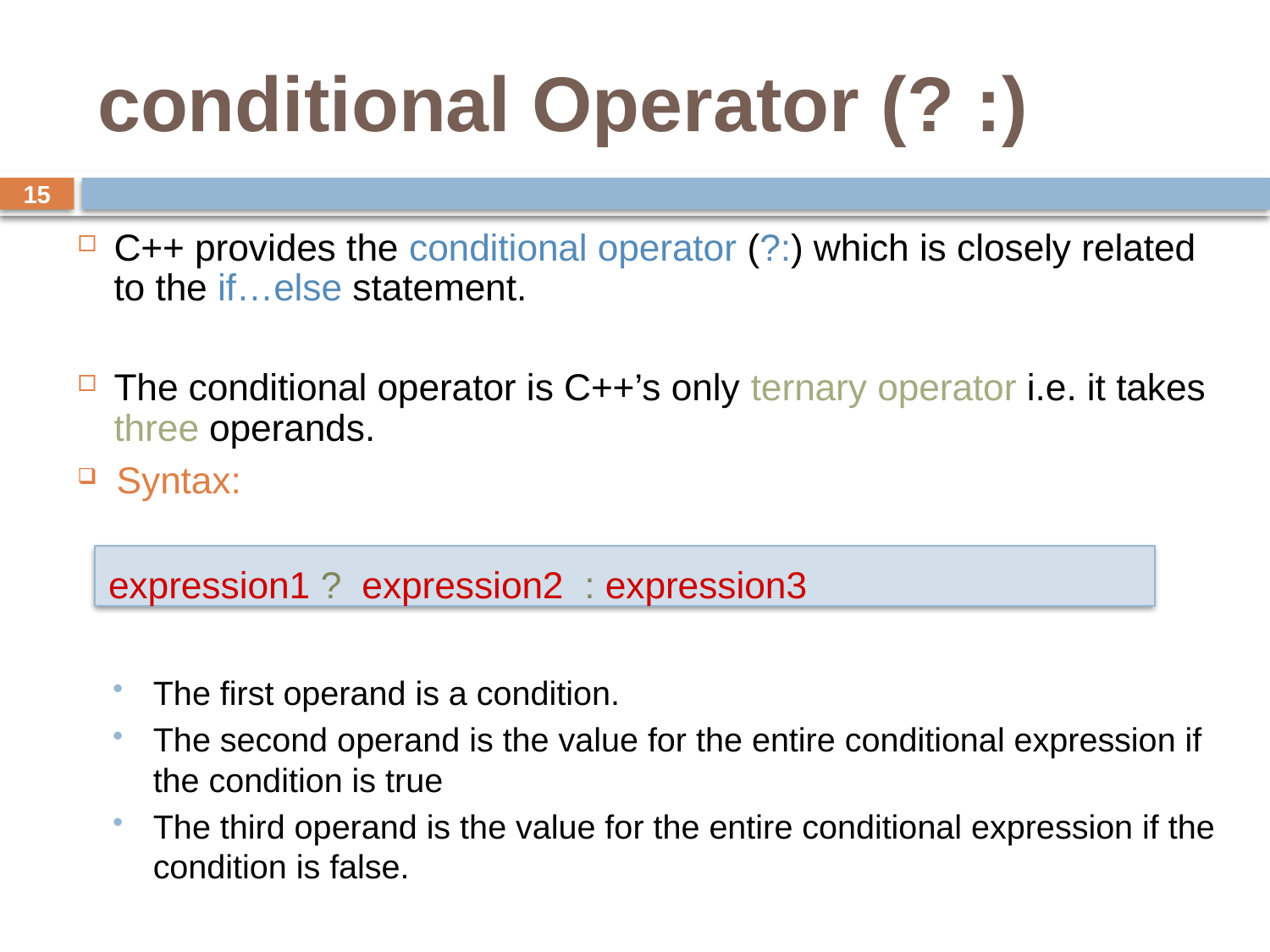

# conditional Operator (? :)
15
C++ provides the conditional operator (?:) which is closely related to the if…else statement.

The conditional operator is C++’s only ternary operator i.e. it takes three operands.
Syntax:

   expression1 ?  expression2  : expression3

The first operand is a condition.
The second operand is the value for the entire conditional expression if the condition is true
The third operand is the value for the entire conditional expression if the condition is false.